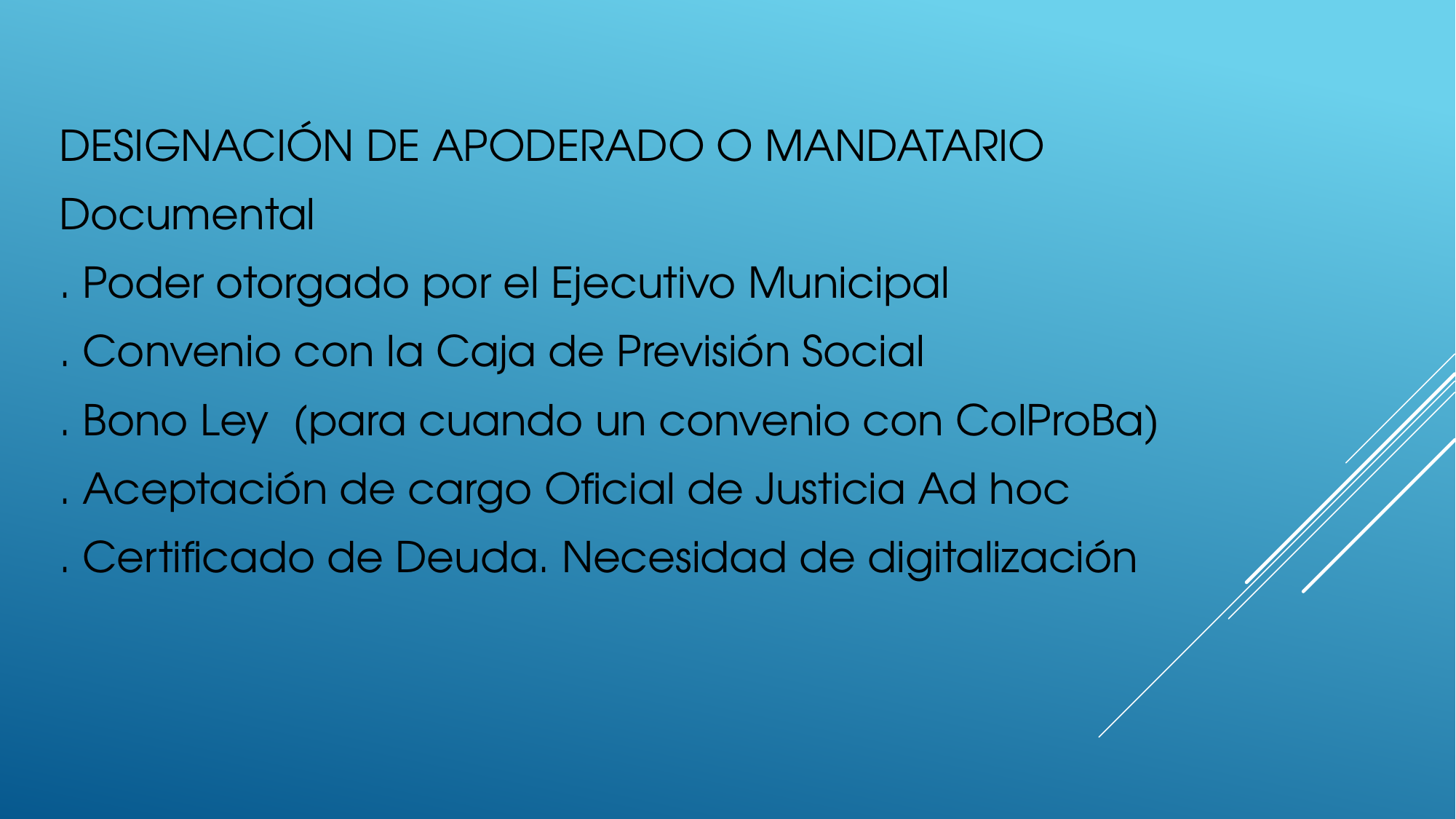

DESIGNACIÓN DE APODERADO O MANDATARIO
Documental
. Poder otorgado por el Ejecutivo Municipal
. Convenio con la Caja de Previsión Social
. Bono Ley  (para cuando un convenio con ColProBa)
. Aceptación de cargo Oficial de Justicia Ad hoc
. Certificado de Deuda. Necesidad de digitalización

#